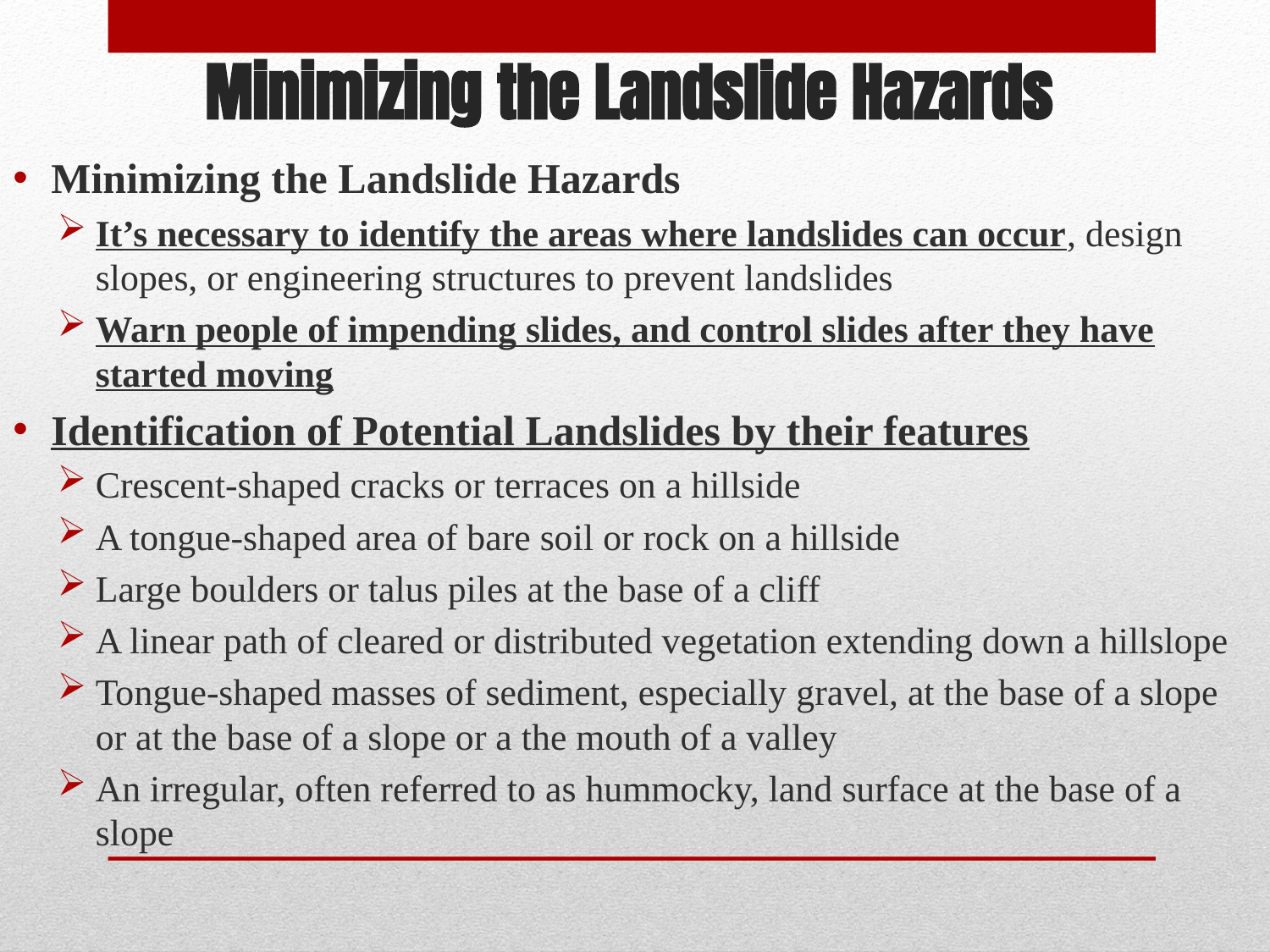

Minimizing the Landslide Hazards
Minimizing the Landslide Hazards
It’s necessary to identify the areas where landslides can occur, design slopes, or engineering structures to prevent landslides
Warn people of impending slides, and control slides after they have started moving
Identification of Potential Landslides by their features
Crescent-shaped cracks or terraces on a hillside
A tongue-shaped area of bare soil or rock on a hillside
Large boulders or talus piles at the base of a cliff
A linear path of cleared or distributed vegetation extending down a hillslope
Tongue-shaped masses of sediment, especially gravel, at the base of a slope or at the base of a slope or a the mouth of a valley
An irregular, often referred to as hummocky, land surface at the base of a slope